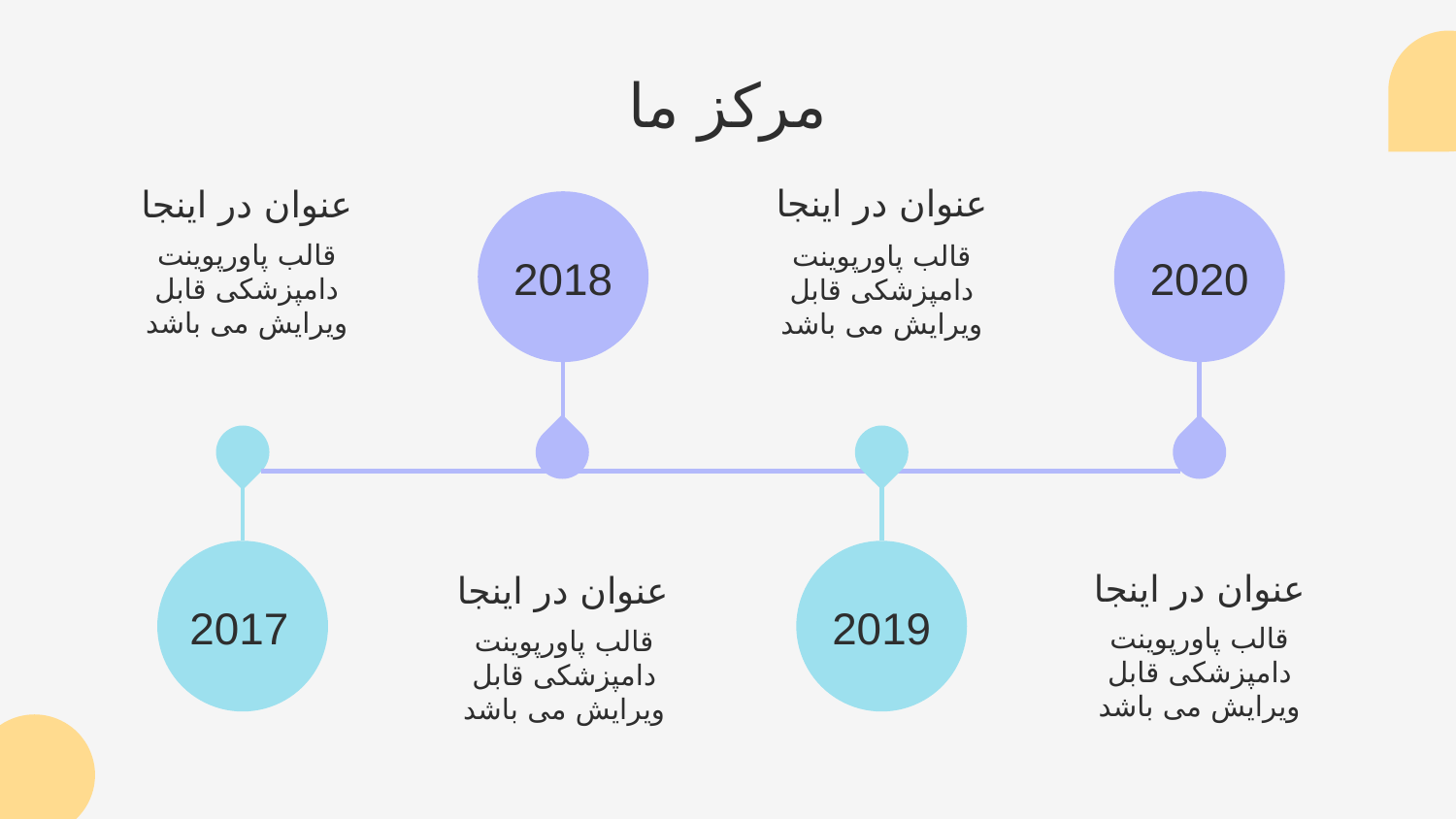

# مرکز ما
عنوان در اینجا
عنوان در اینجا

قالب پاورپوینت دامپزشکی قابل ویرایش می باشد
قالب پاورپوینت دامپزشکی قابل ویرایش می باشد
2018
2020

عنوان در اینجا
عنوان در اینجا
2017
2019
قالب پاورپوینت دامپزشکی قابل ویرایش می باشد
قالب پاورپوینت دامپزشکی قابل ویرایش می باشد